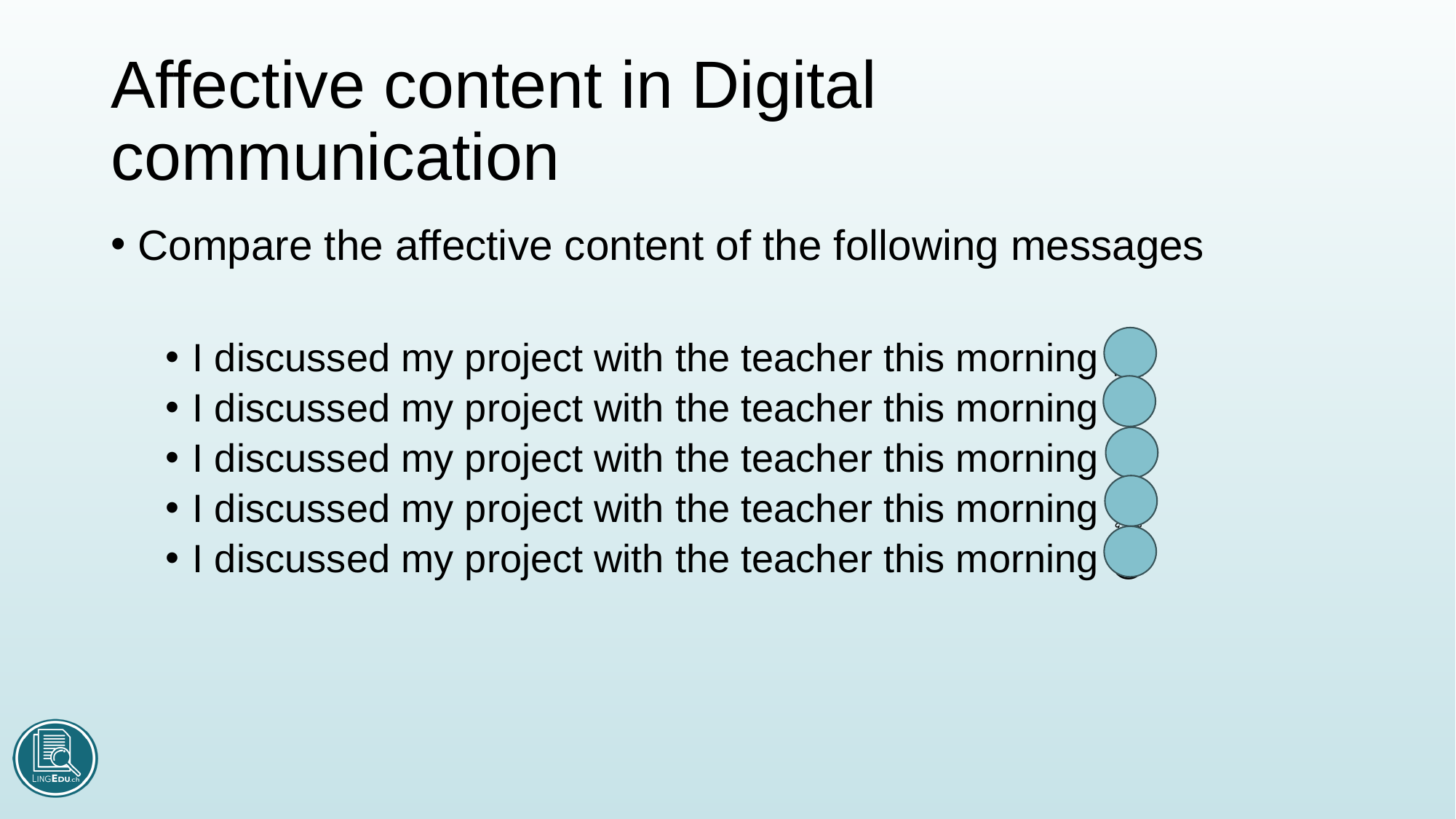

# Affective content in Digital communication
Compare the affective content of the following messages

I discussed my project with the teacher this morning 😱
I discussed my project with the teacher this morning 🙃
I discussed my project with the teacher this morning 😊
I discussed my project with the teacher this morning 😤
I discussed my project with the teacher this morning 🤯